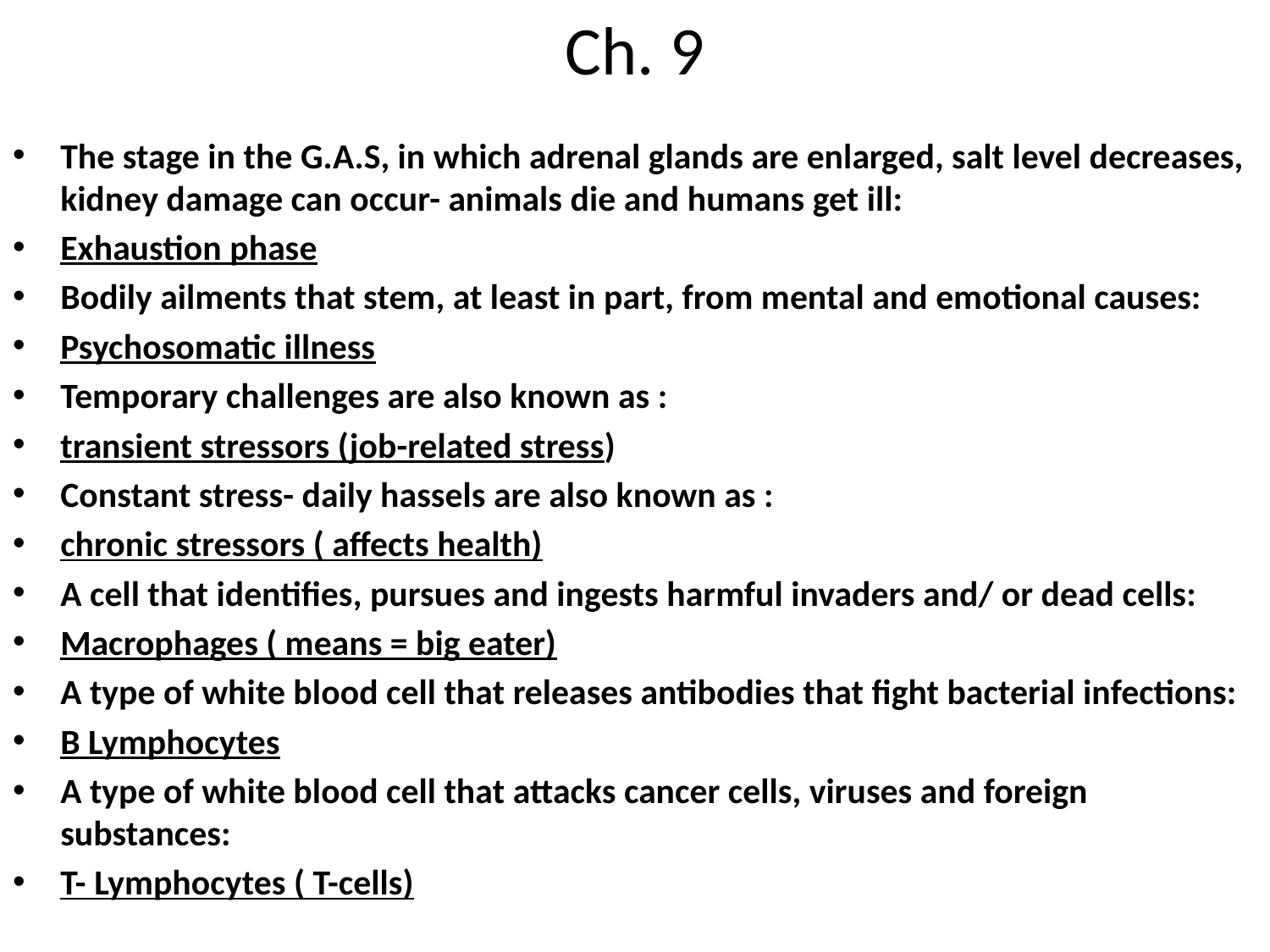

# Ch. 9
The stage in the G.A.S, in which adrenal glands are enlarged, salt level decreases, kidney damage can occur- animals die and humans get ill:
Exhaustion phase
Bodily ailments that stem, at least in part, from mental and emotional causes:
Psychosomatic illness
Temporary challenges are also known as :
transient stressors (job-related stress)
Constant stress- daily hassels are also known as :
chronic stressors ( affects health)
A cell that identifies, pursues and ingests harmful invaders and/ or dead cells:
Macrophages ( means = big eater)
A type of white blood cell that releases antibodies that fight bacterial infections:
B Lymphocytes
A type of white blood cell that attacks cancer cells, viruses and foreign substances:
T- Lymphocytes ( T-cells)